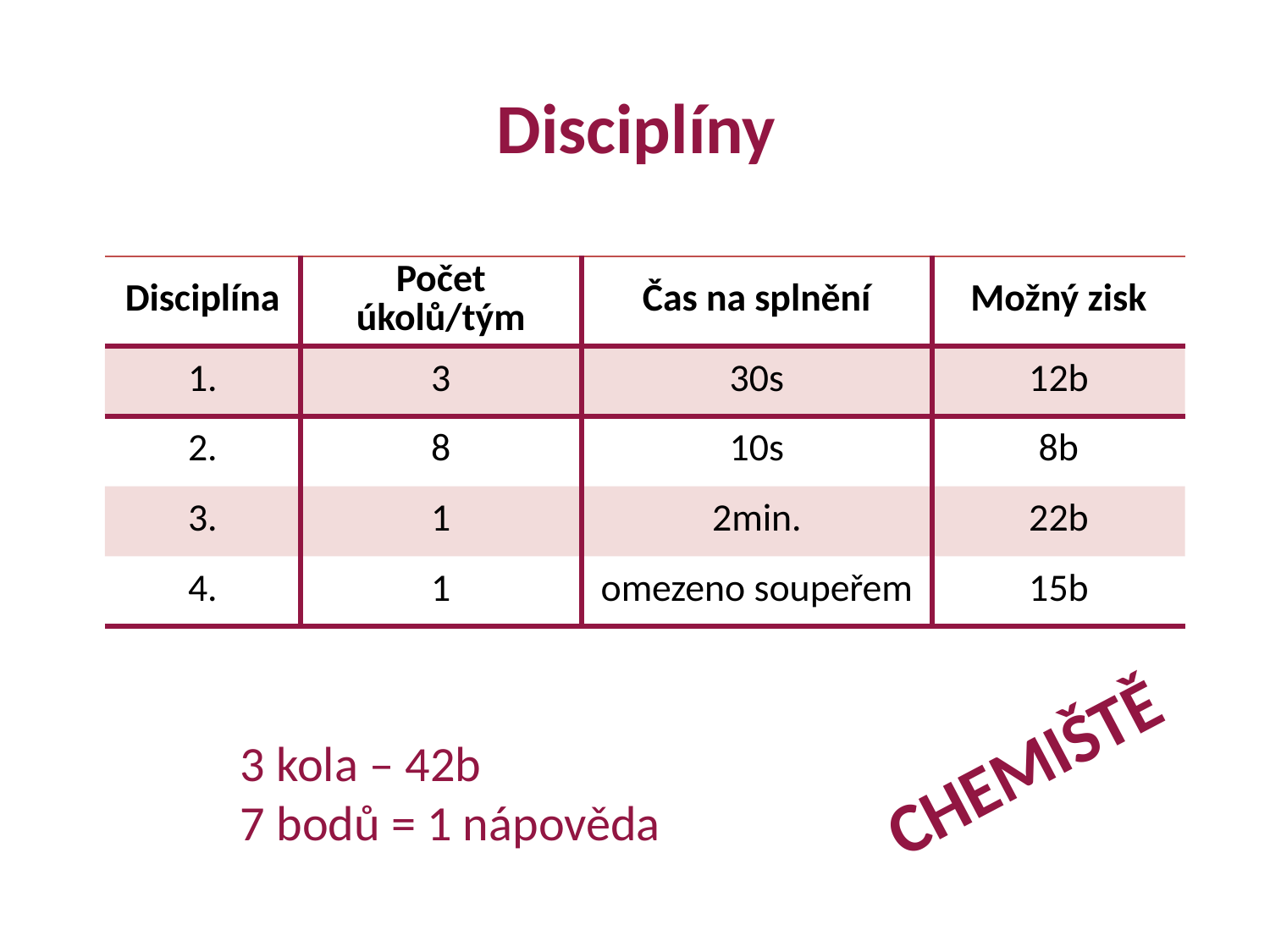

# Disciplíny
| Disciplína | Počet úkolů/tým | Čas na splnění | Možný zisk |
| --- | --- | --- | --- |
| 1. | 3 | 30s | 12b |
| 2. | 8 | 10s | 8b |
| 3. | 1 | 2min. | 22b |
| 4. | 1 | omezeno soupeřem | 15b |
CHEMIŠTĚ
3 kola – 42b
7 bodů = 1 nápověda